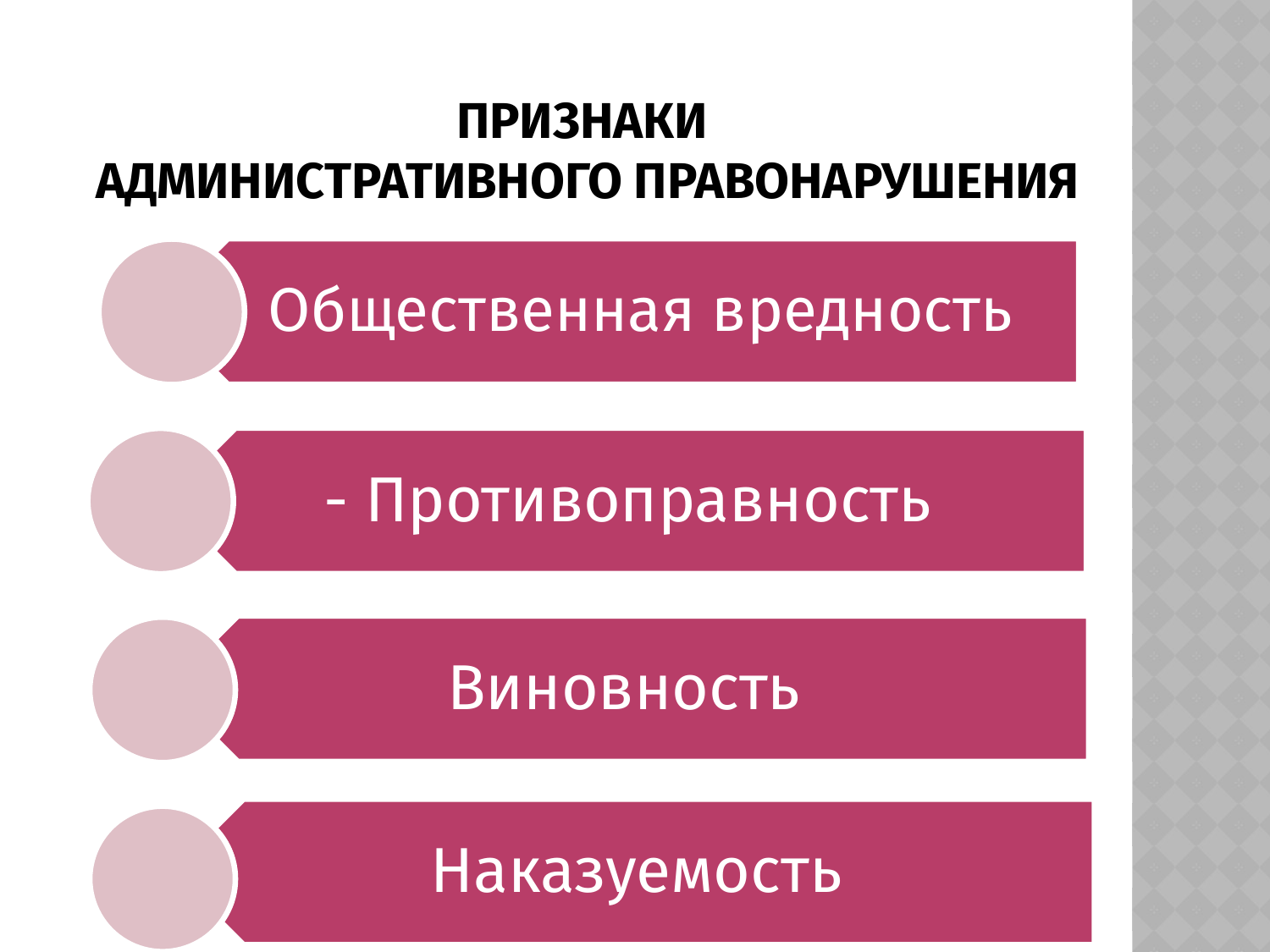

# Признаки административного правонарушения
- Общественная вредность
- Противоправность
Виновность
Наказуемость